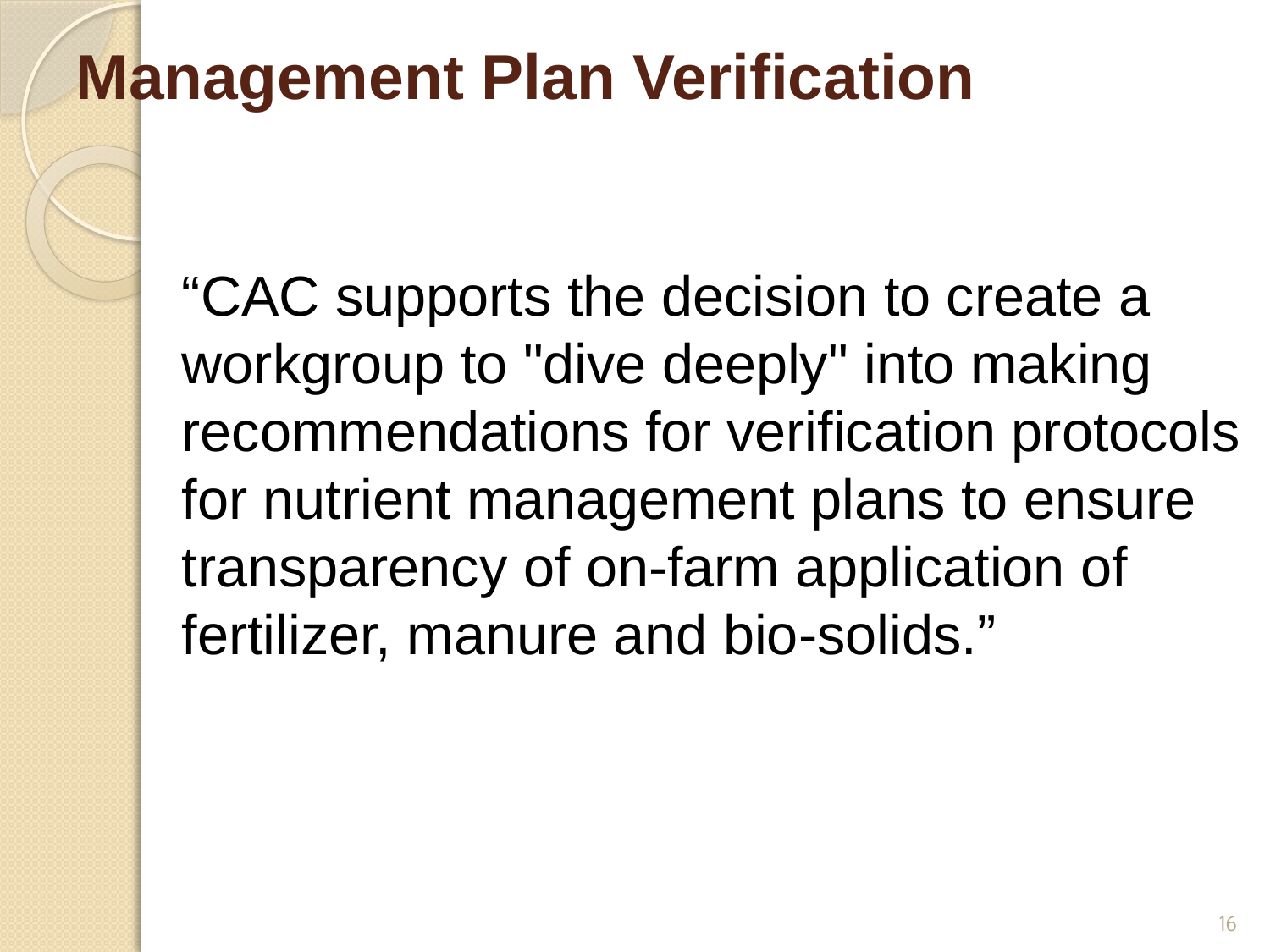

# Management Plan Verification
“CAC supports the decision to create a workgroup to "dive deeply" into making recommendations for verification protocols for nutrient management plans to ensure transparency of on-farm application of fertilizer, manure and bio-solids.”
16